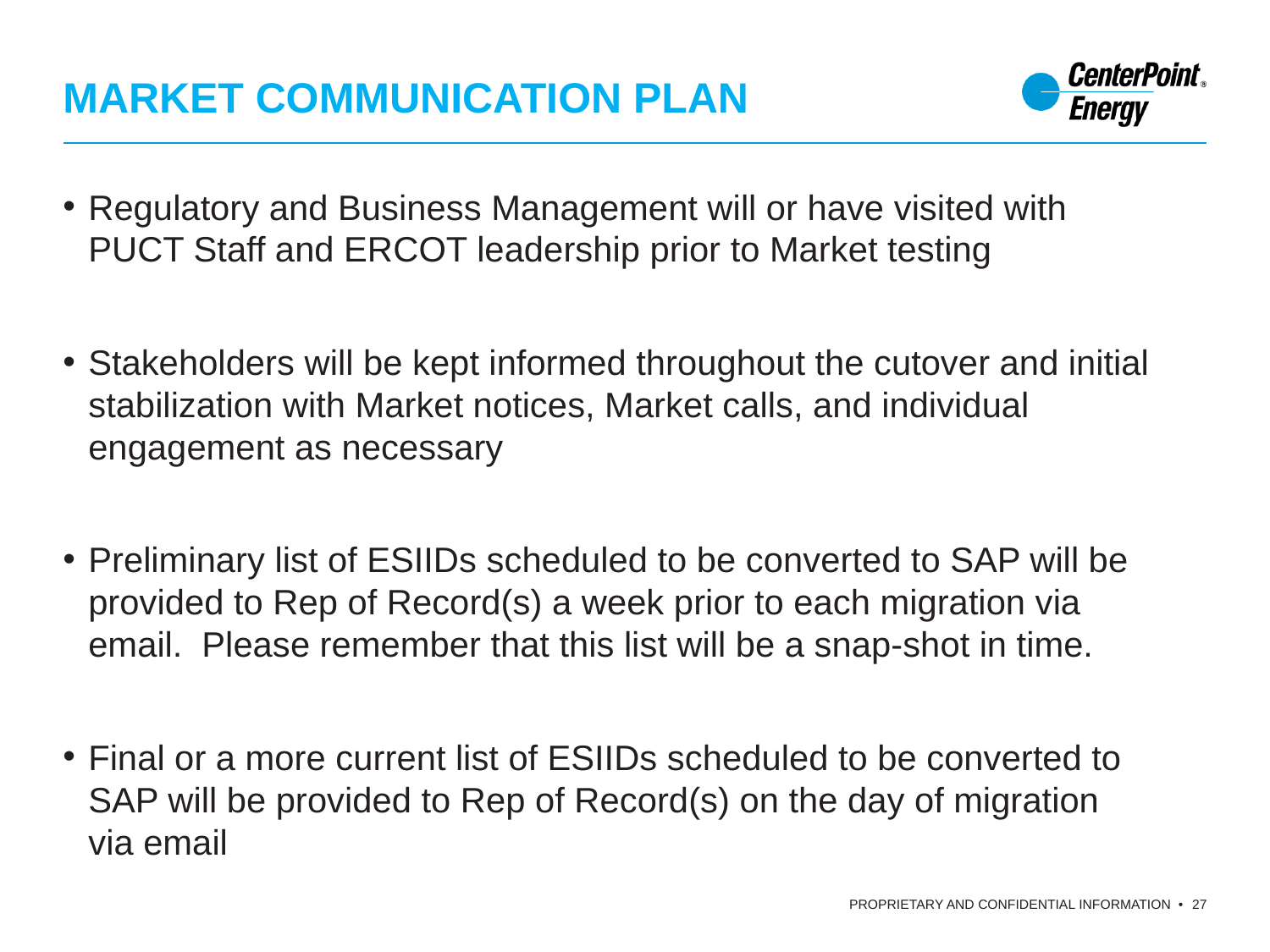

# MARKET COMMUNICATION PLAN
Regulatory and Business Management will or have visited with PUCT Staff and ERCOT leadership prior to Market testing

Stakeholders will be kept informed throughout the cutover and initial stabilization with Market notices, Market calls, and individual engagement as necessary

Preliminary list of ESIIDs scheduled to be converted to SAP will be provided to Rep of Record(s) a week prior to each migration via email.  Please remember that this list will be a snap-shot in time.

Final or a more current list of ESIIDs scheduled to be converted to SAP will be provided to Rep of Record(s) on the day of migration via email

27